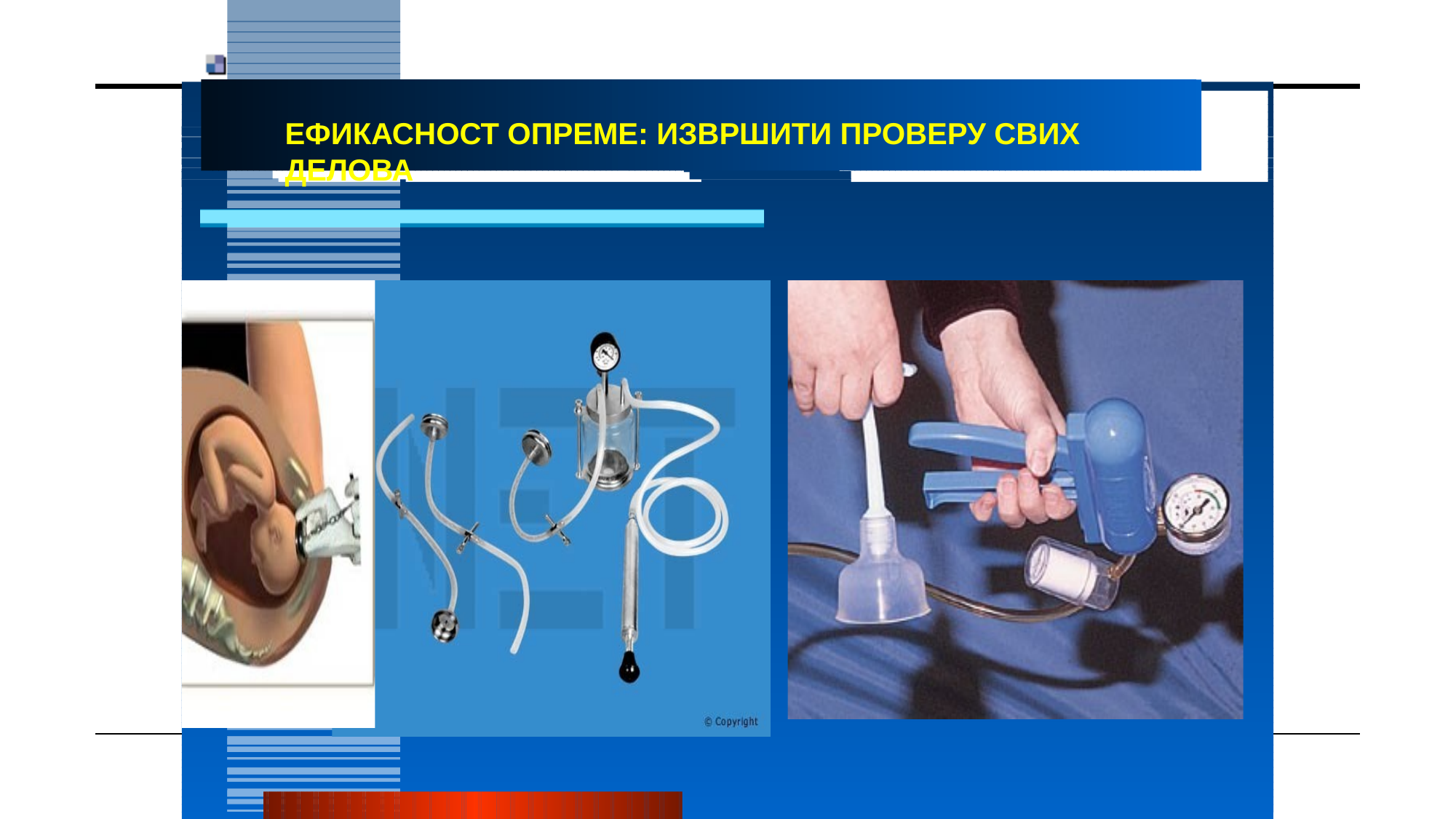

# Ефикасност опреме: извршити проверу свих делова